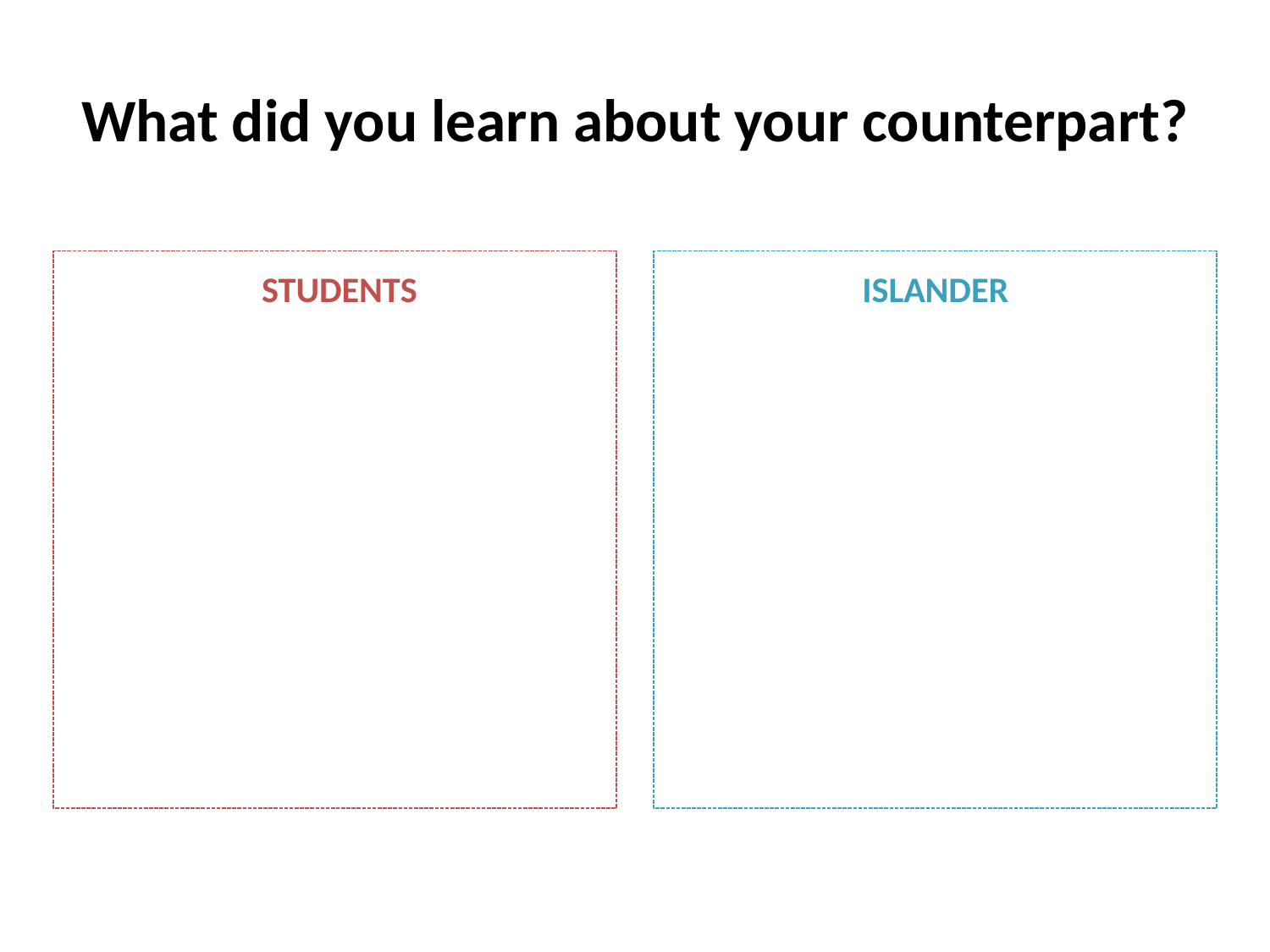

# What did you learn about your counterpart?

STUDENTS

ISLANDER